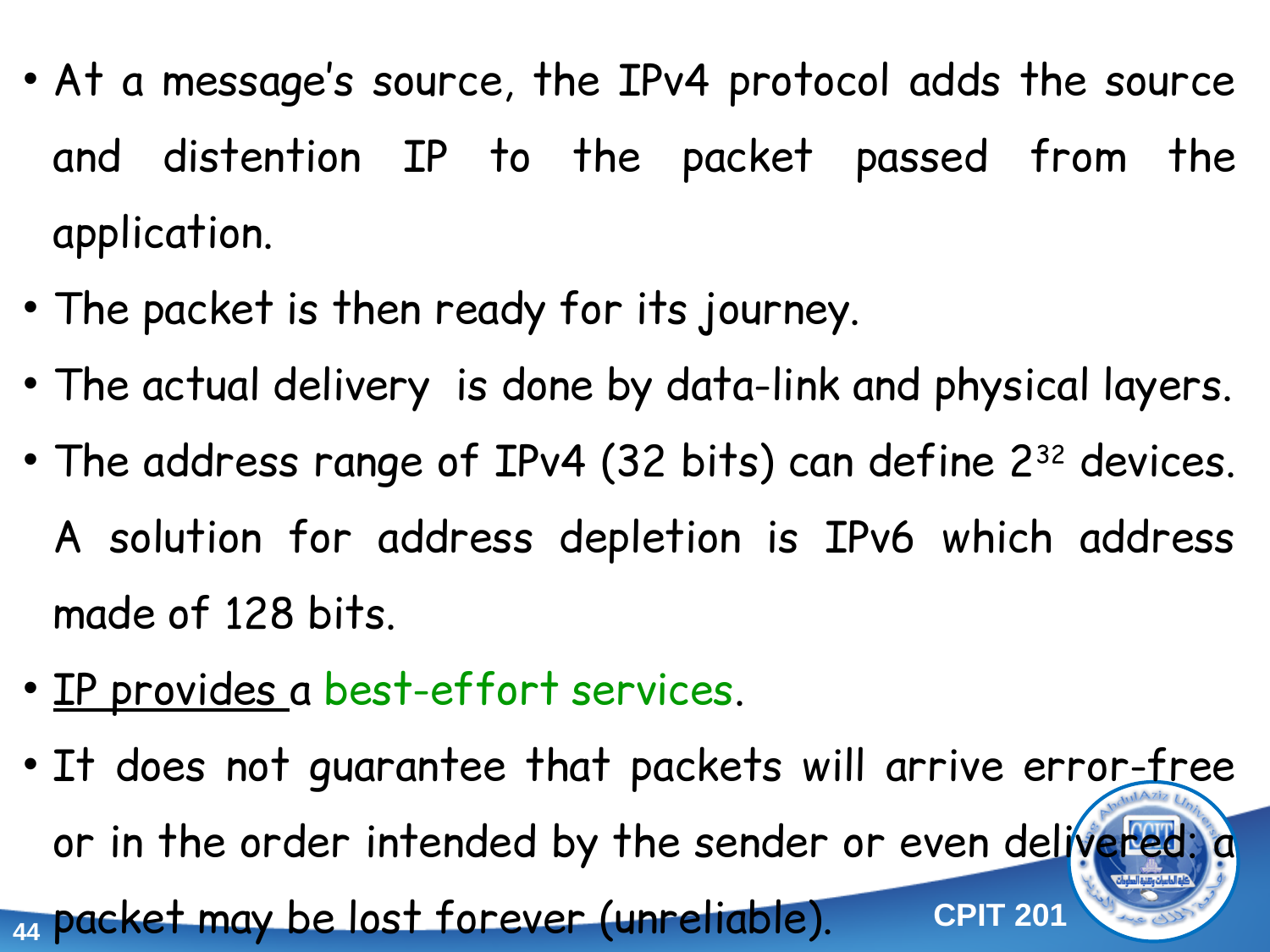

At a message’s source, the IPv4 protocol adds the source and distention IP to the packet passed from the application.
The packet is then ready for its journey.
The actual delivery  is done by data-link and physical layers.
The address range of IPv4 (32 bits) can define 232 devices. A solution for address depletion is IPv6 which address made of 128 bits.
IP provides a best-effort services.
It does not guarantee that packets will arrive error-free or in the order intended by the sender or even delivered: a packet may be lost forever (unreliable).

44